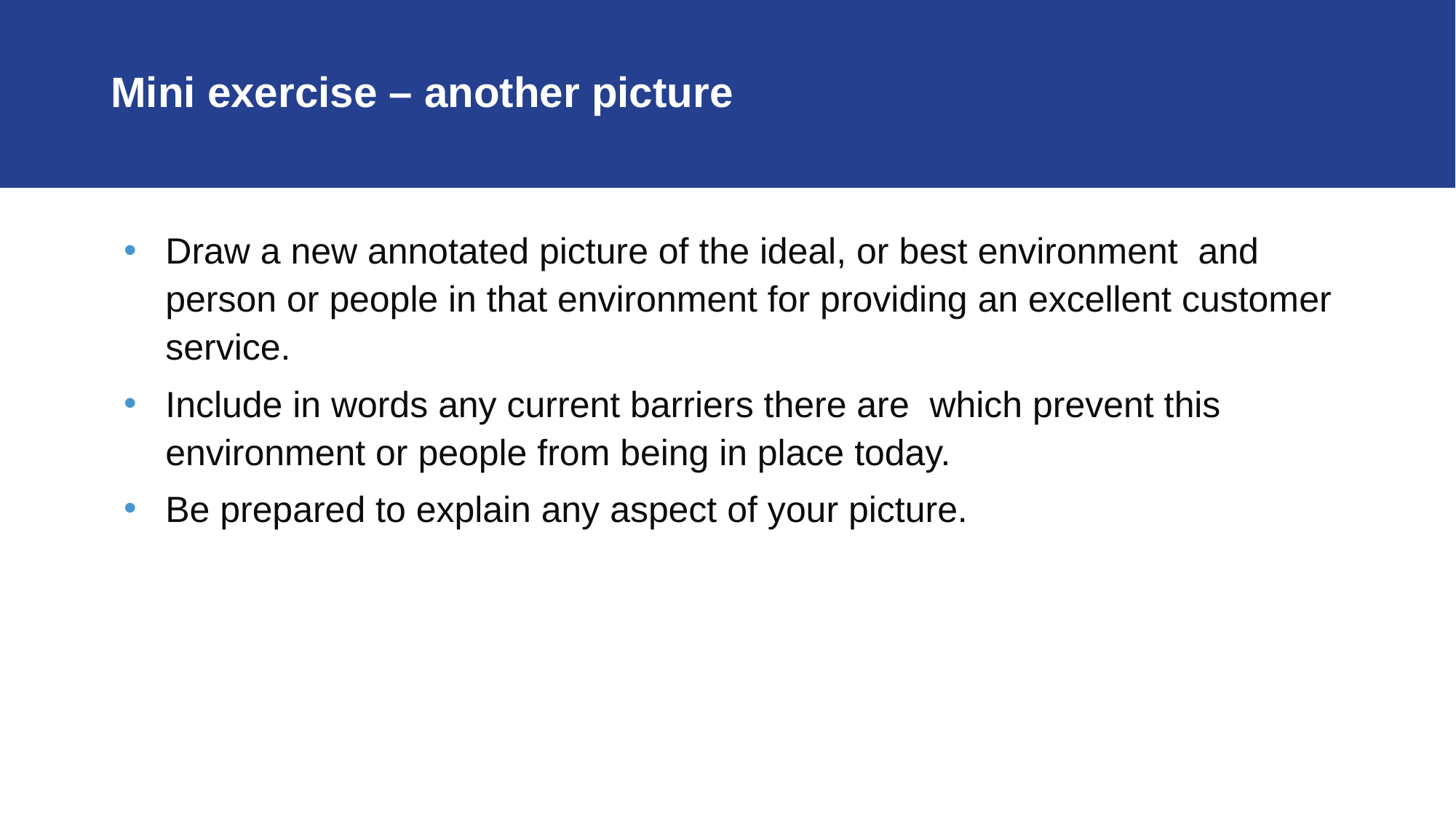

# Mini exercise – another picture
Draw a new annotated picture of the ideal, or best environment  and person or people in that environment for providing an excellent customer service.
Include in words any current barriers there are  which prevent this environment or people from being in place today.
Be prepared to explain any aspect of your picture.